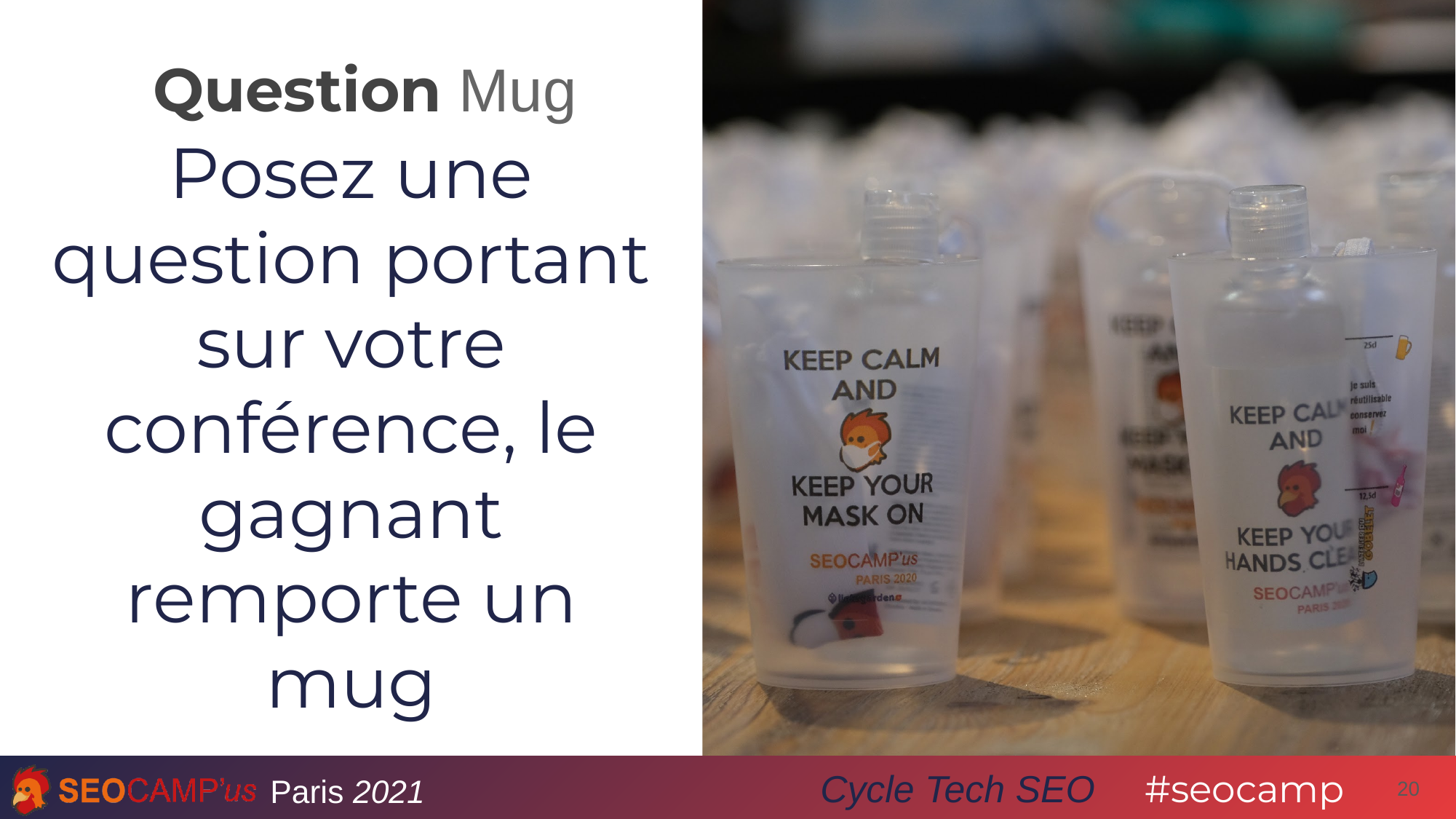

# Posez une question portant sur votre conférence, le gagnant remporte un mug
20